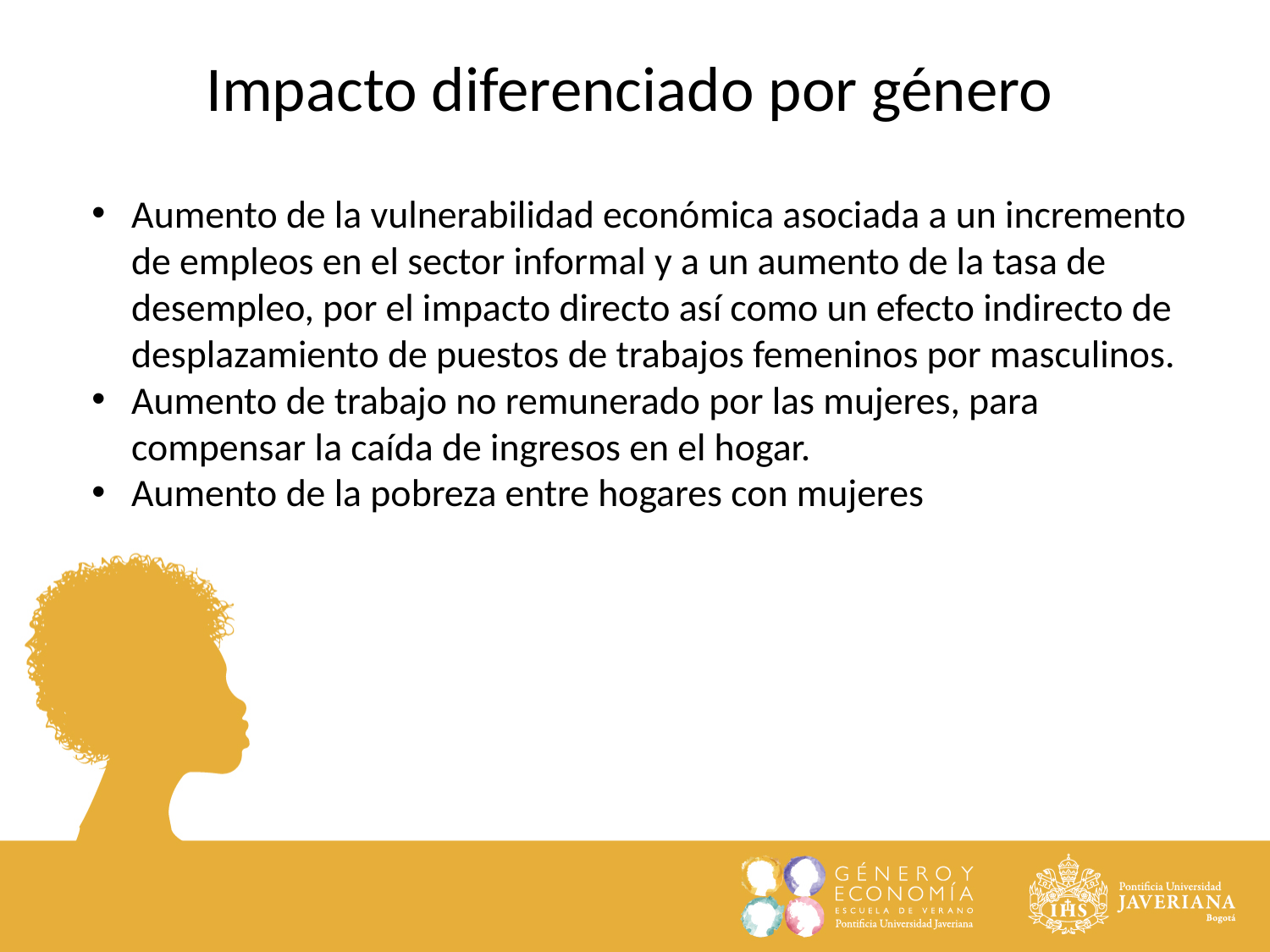

Impacto diferenciado por género
Aumento de la vulnerabilidad económica asociada a un incremento de empleos en el sector informal y a un aumento de la tasa de desempleo, por el impacto directo así como un efecto indirecto de desplazamiento de puestos de trabajos femeninos por masculinos.
Aumento de trabajo no remunerado por las mujeres, para compensar la caída de ingresos en el hogar.
Aumento de la pobreza entre hogares con mujeres